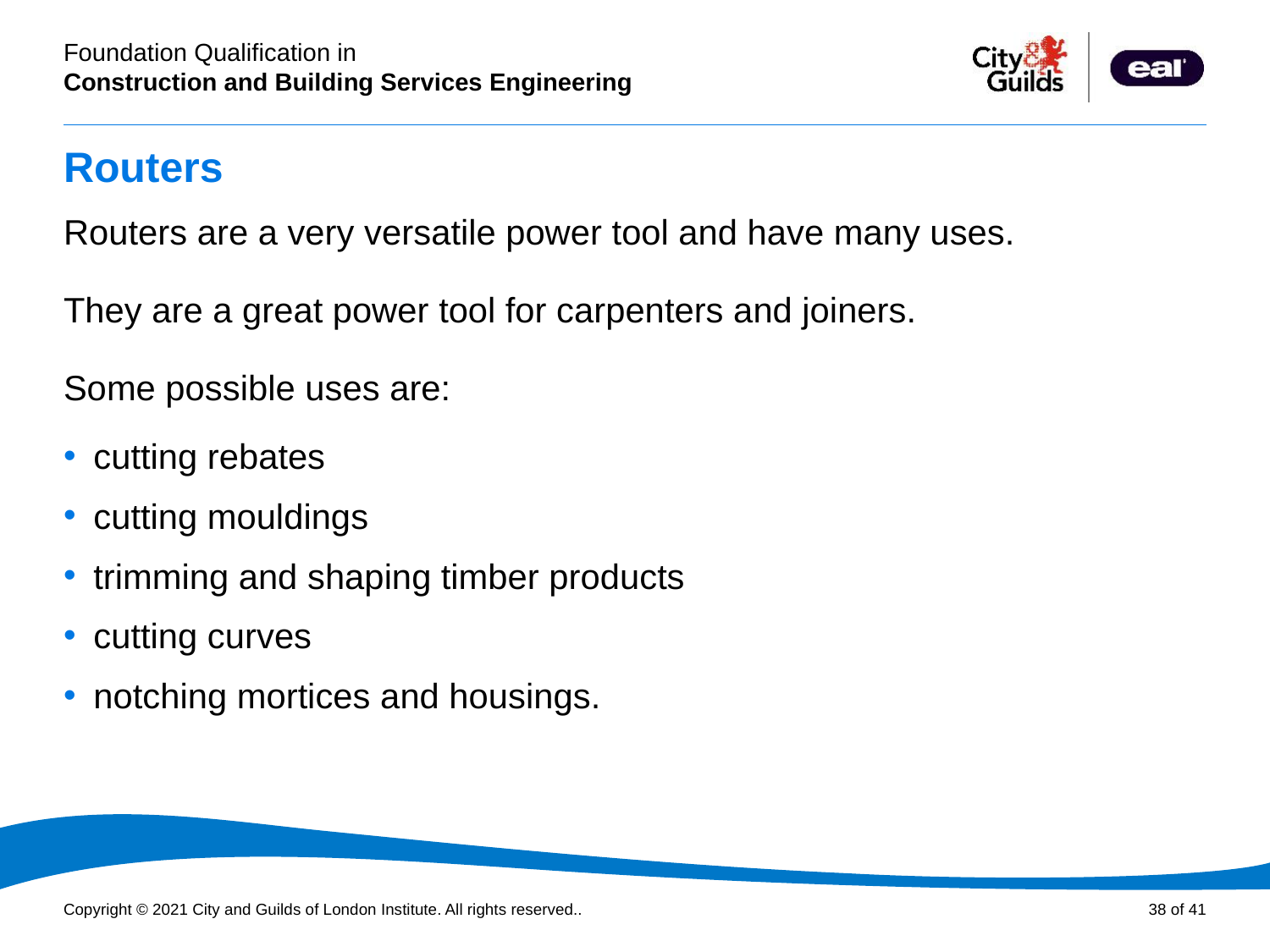

# Routers
Routers are a very versatile power tool and have many uses.
They are a great power tool for carpenters and joiners.
Some possible uses are:
cutting rebates
cutting mouldings
trimming and shaping timber products
cutting curves
notching mortices and housings.